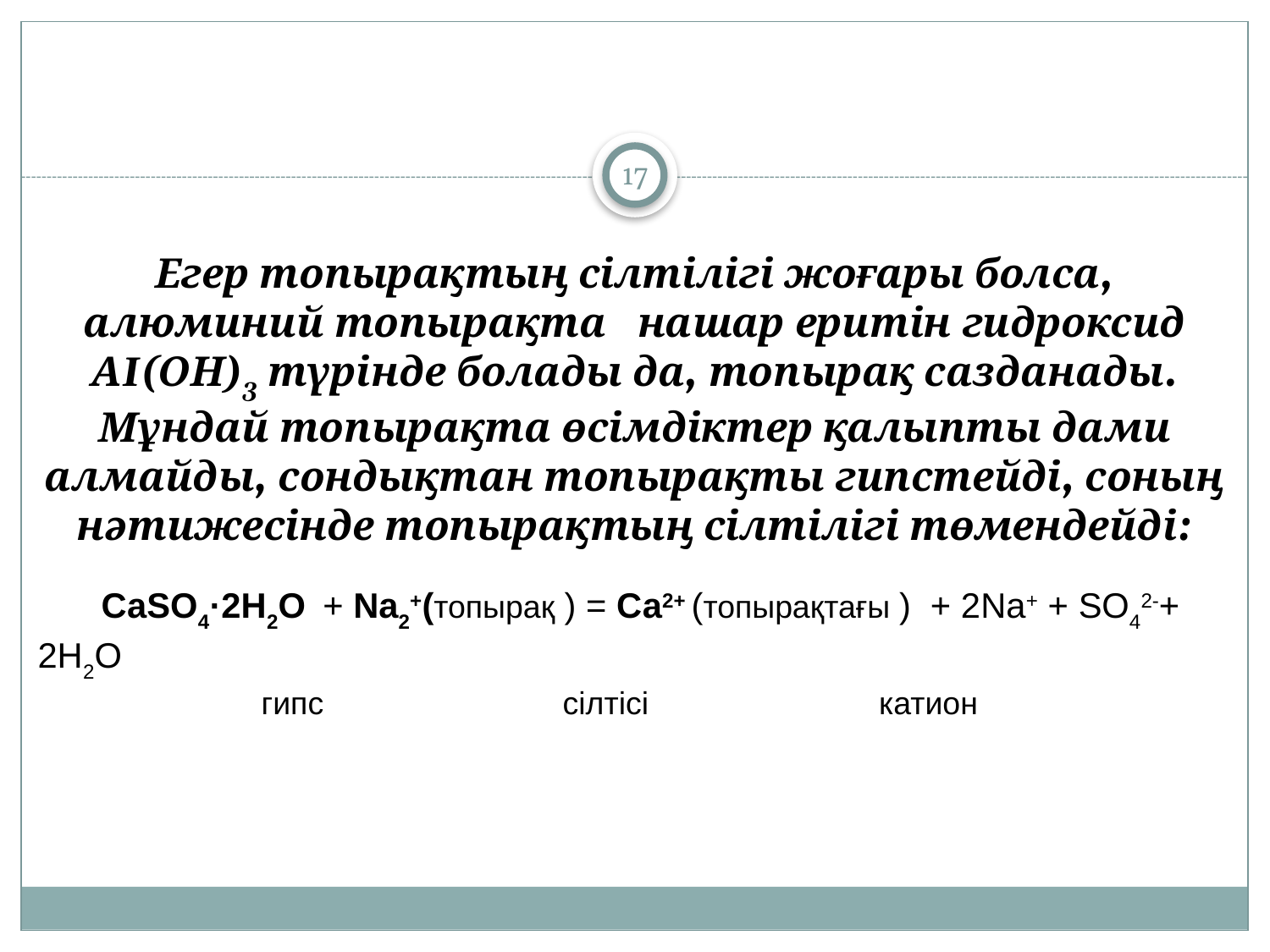

17
# Егер топырақтың сілтілігі жоғары болса, алюминий топырақта   нашар еритін гидроксид АI(ОН)3 түрінде болады да, топырақ сазданады. Мұндай топырақта өсімдіктер қалыпты дами алмайды, сондықтан топырақты гипстейді, соның нәтижесінде топырақтың сілтілігі төмендейді:
СаSО4·2Н2О   + Nа2+(топырақ ) = Са2+ (топырақтағы )  + 2Nа+ + SО42-+ 2Н2О
                  гипс                           сілтісі                          катион